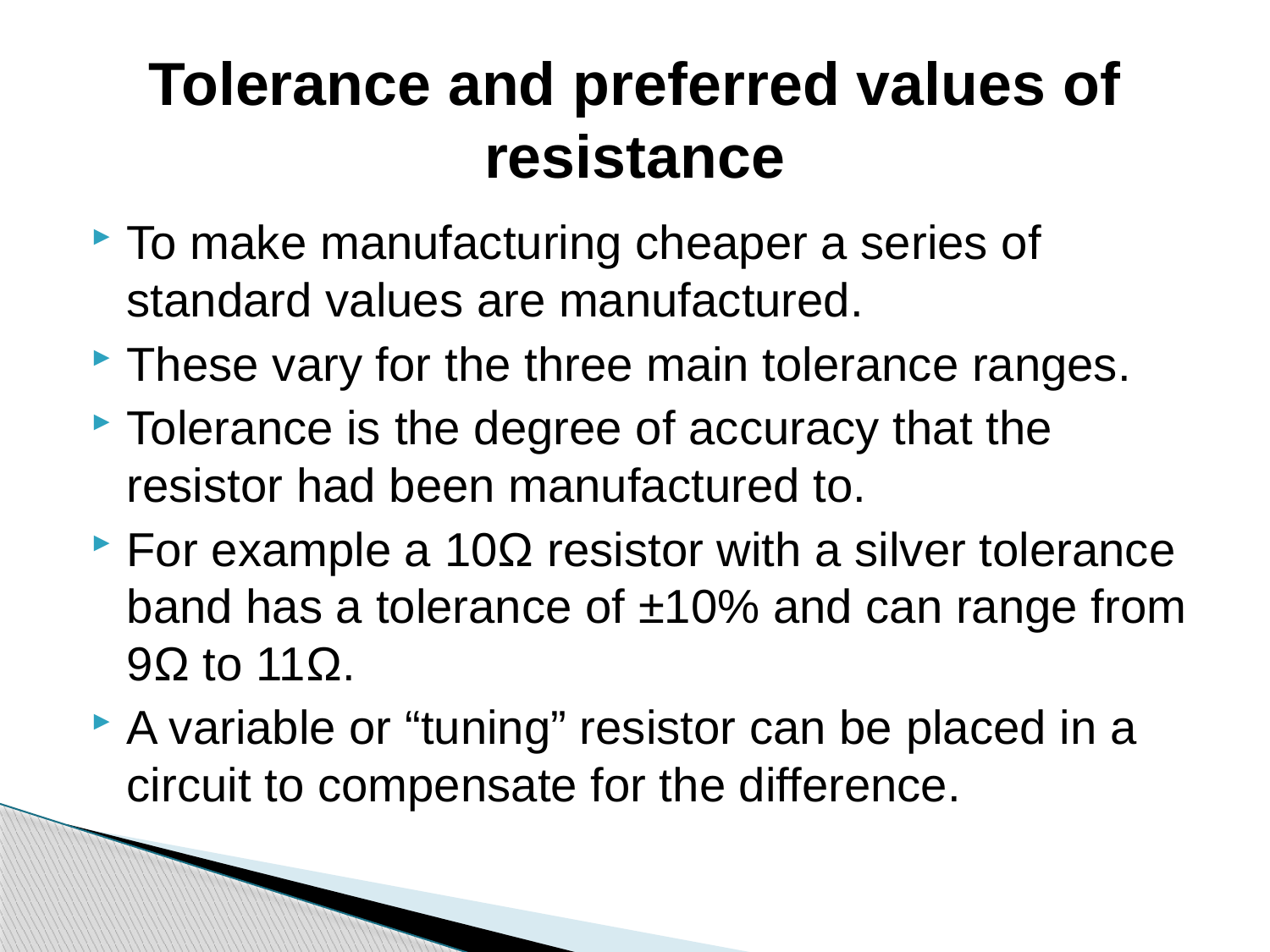

# Tolerance and preferred values of resistance
To make manufacturing cheaper a series of standard values are manufactured.
These vary for the three main tolerance ranges.
Tolerance is the degree of accuracy that the resistor had been manufactured to.
For example a 10Ω resistor with a silver tolerance band has a tolerance of ±10% and can range from 9Ω to 11Ω.
A variable or “tuning” resistor can be placed in a circuit to compensate for the difference.